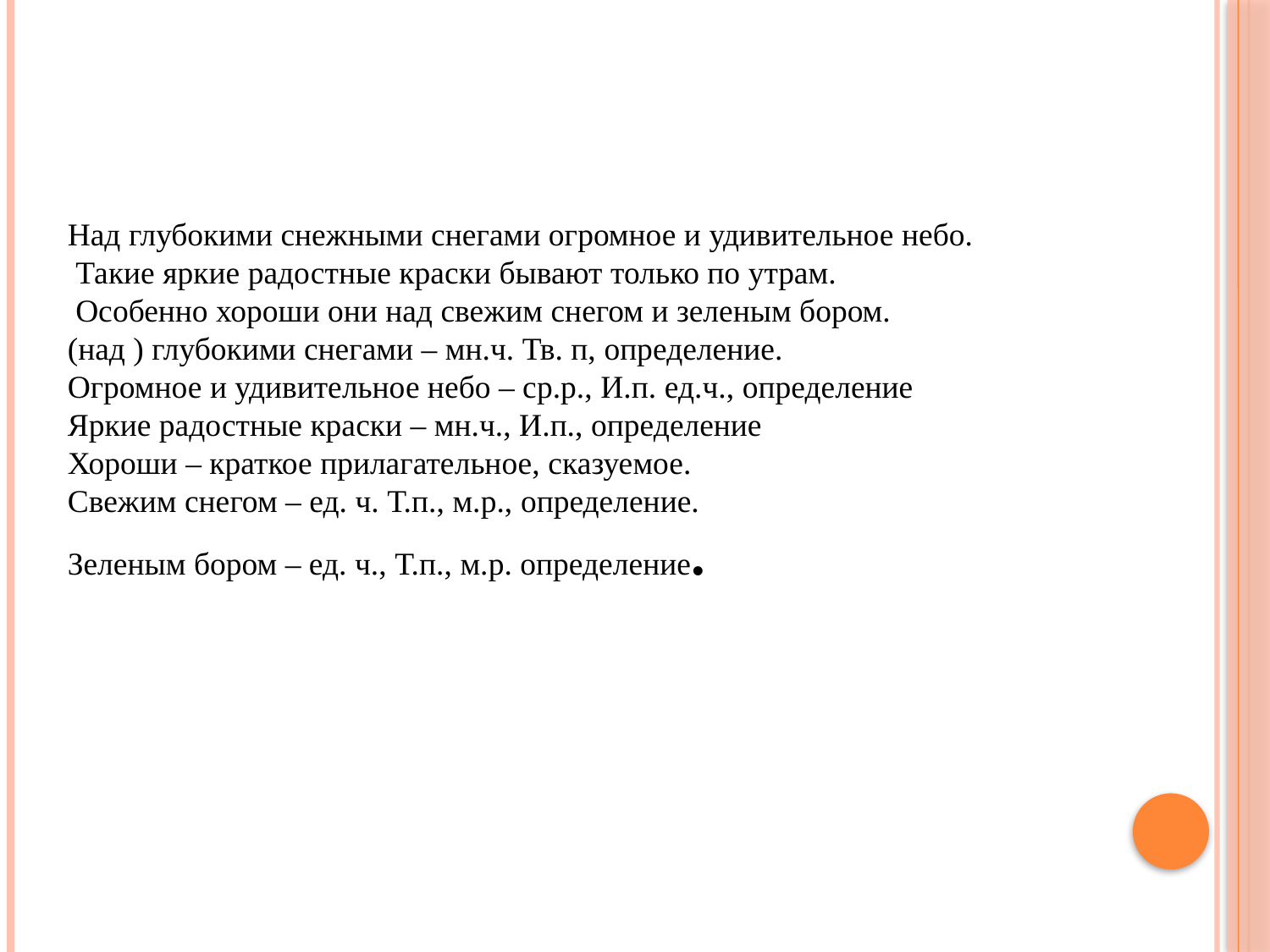

Над глубокими снежными снегами огромное и удивительное небо.
 Такие яркие радостные краски бывают только по утрам.
 Особенно хороши они над свежим снегом и зеленым бором.
(над ) глубокими снегами – мн.ч. Тв. п, определение.
Огромное и удивительное небо – ср.р., И.п. ед.ч., определение
Яркие радостные краски – мн.ч., И.п., определение
Хороши – краткое прилагательное, сказуемое.
Свежим снегом – ед. ч. Т.п., м.р., определение.
Зеленым бором – ед. ч., Т.п., м.р. определение.